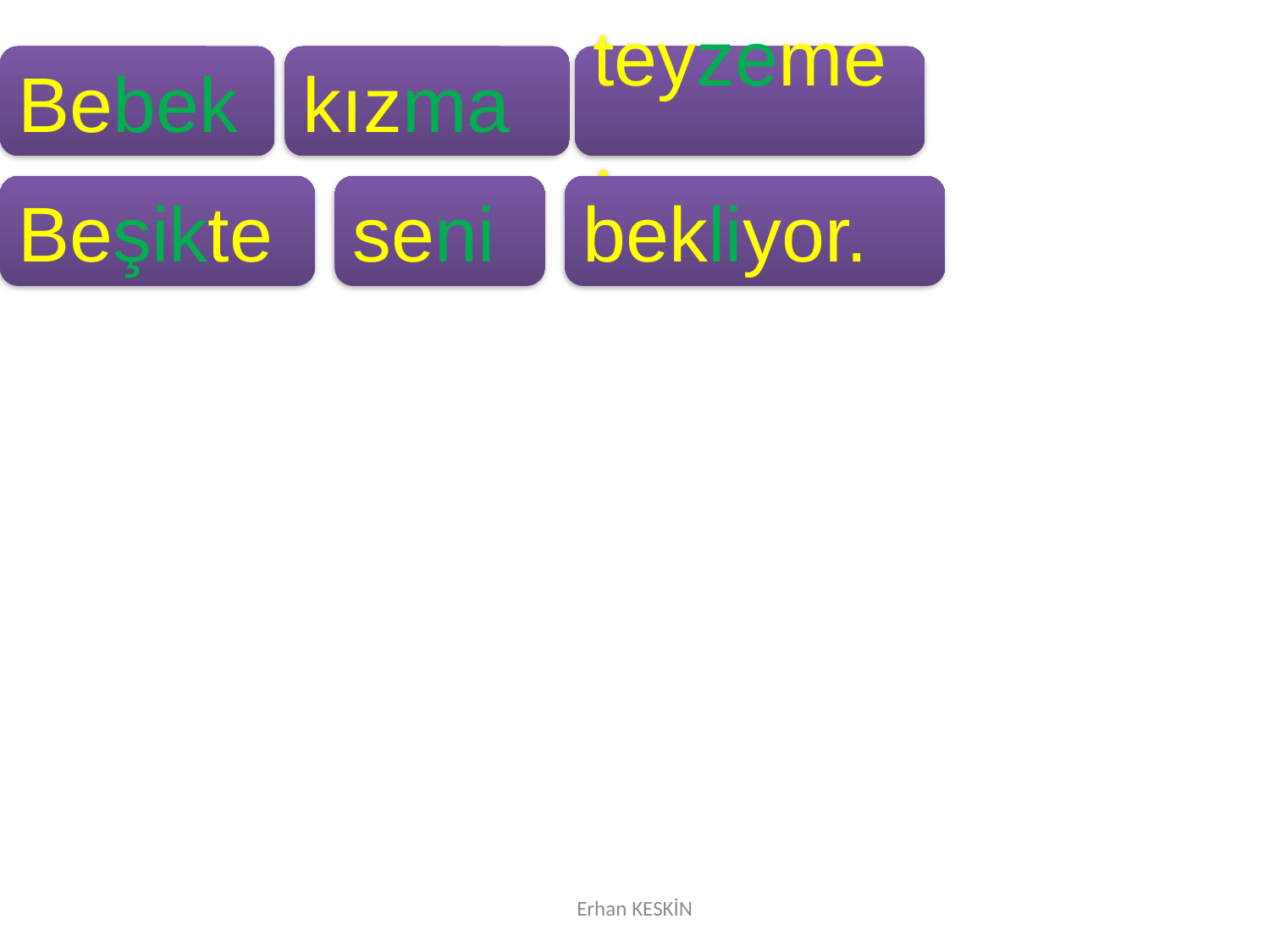

Bebek
kızma
teyzeme.
Beşikte
seni
bekliyor.
Erhan KESKİN